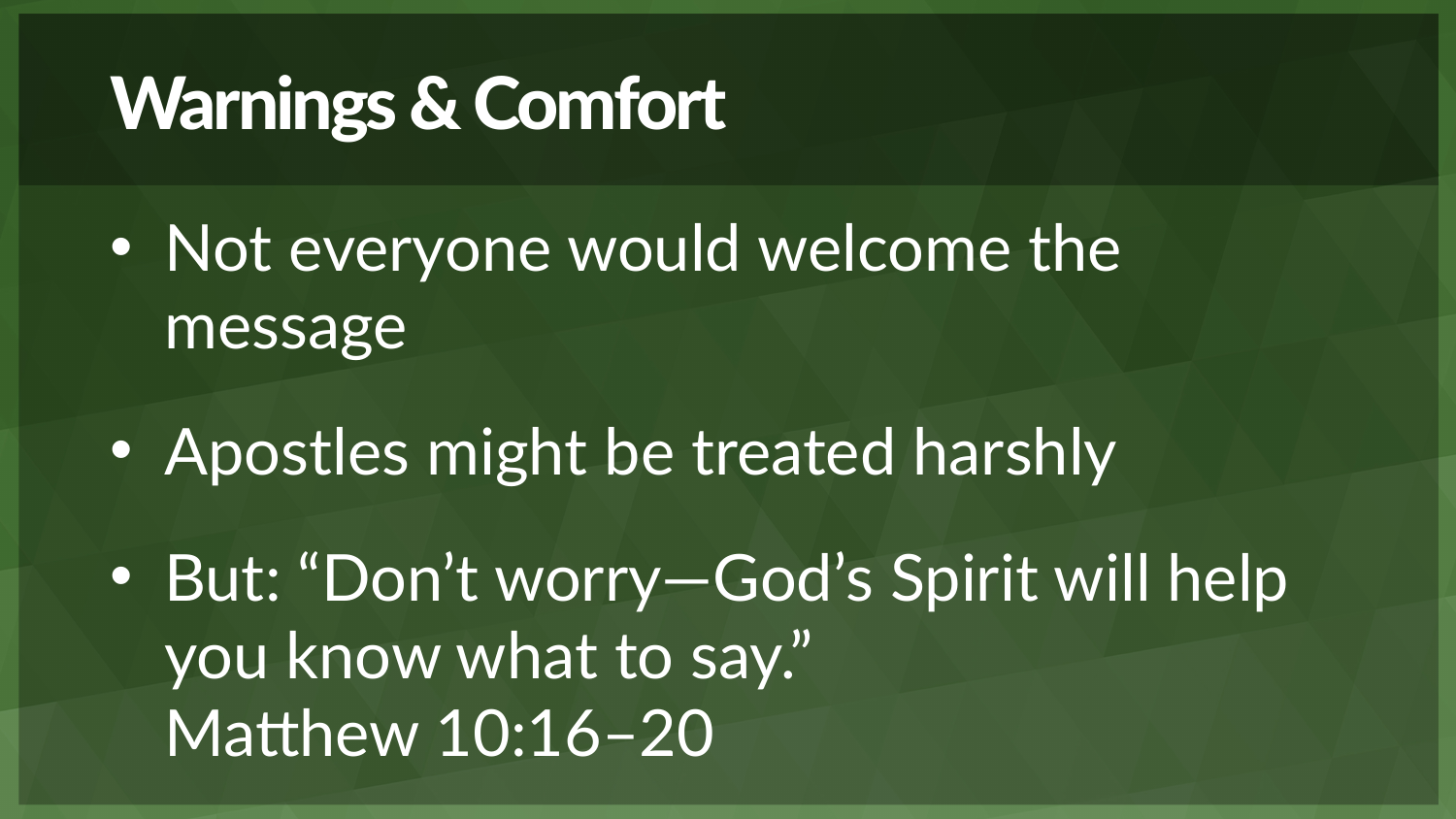

# Warnings & Comfort
Not everyone would welcome the message
Apostles might be treated harshly
But: “Don’t worry—God’s Spirit will help you know what to say.”
Matthew 10:16–20